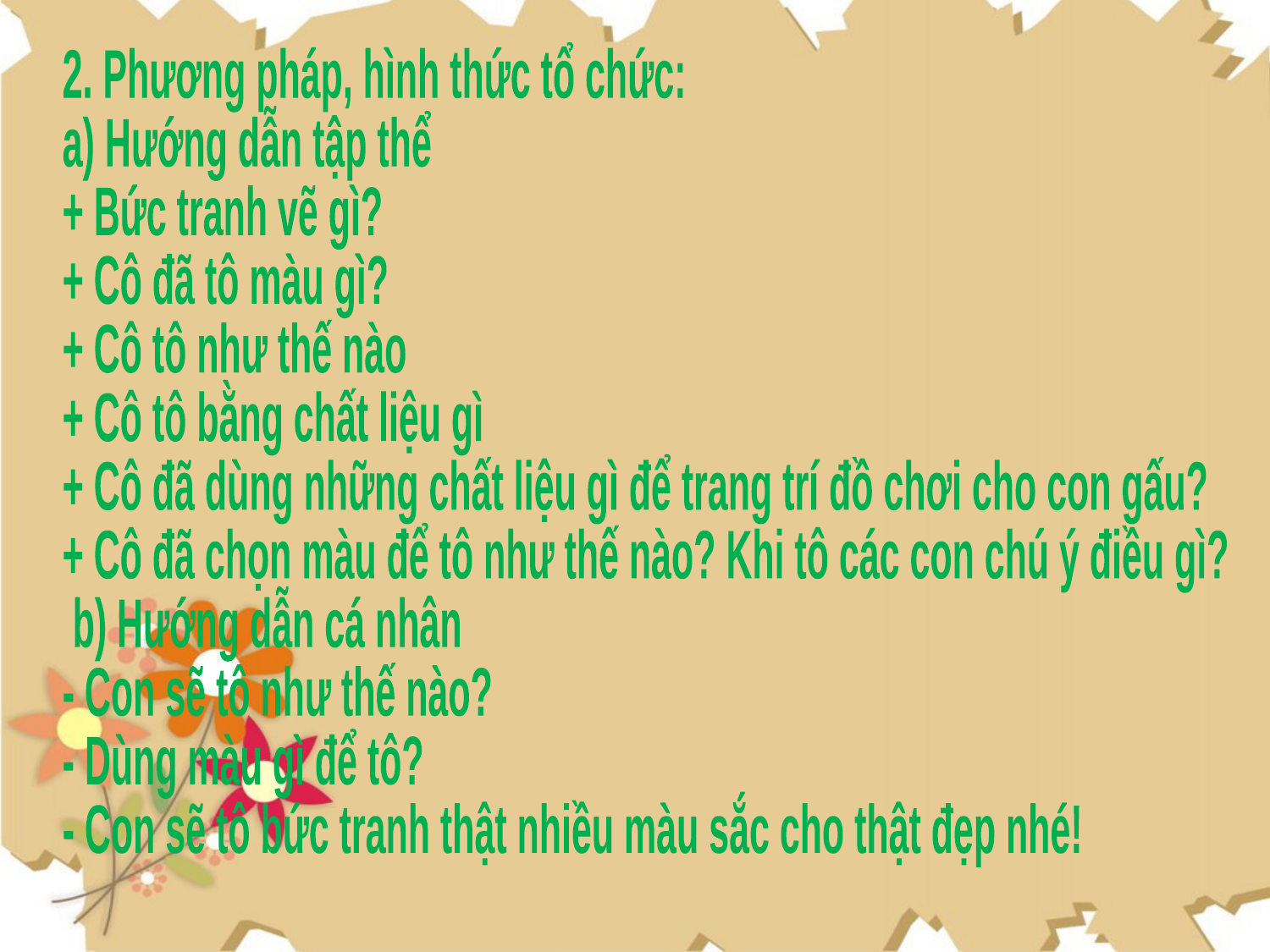

2. Phương pháp, hình thức tổ chức:
a) Hướng dẫn tập thể
+ Bức tranh vẽ gì?
+ Cô đã tô màu gì?
+ Cô tô như thế nào
+ Cô tô bằng chất liệu gì
+ Cô đã dùng những chất liệu gì để trang trí đồ chơi cho con gấu?
+ Cô đã chọn màu để tô như thế nào? Khi tô các con chú ý điều gì?
 b) Hướng dẫn cá nhân
- Con sẽ tô như thế nào?
- Dùng màu gì để tô?
- Con sẽ tô bức tranh thật nhiều màu sắc cho thật đẹp nhé!